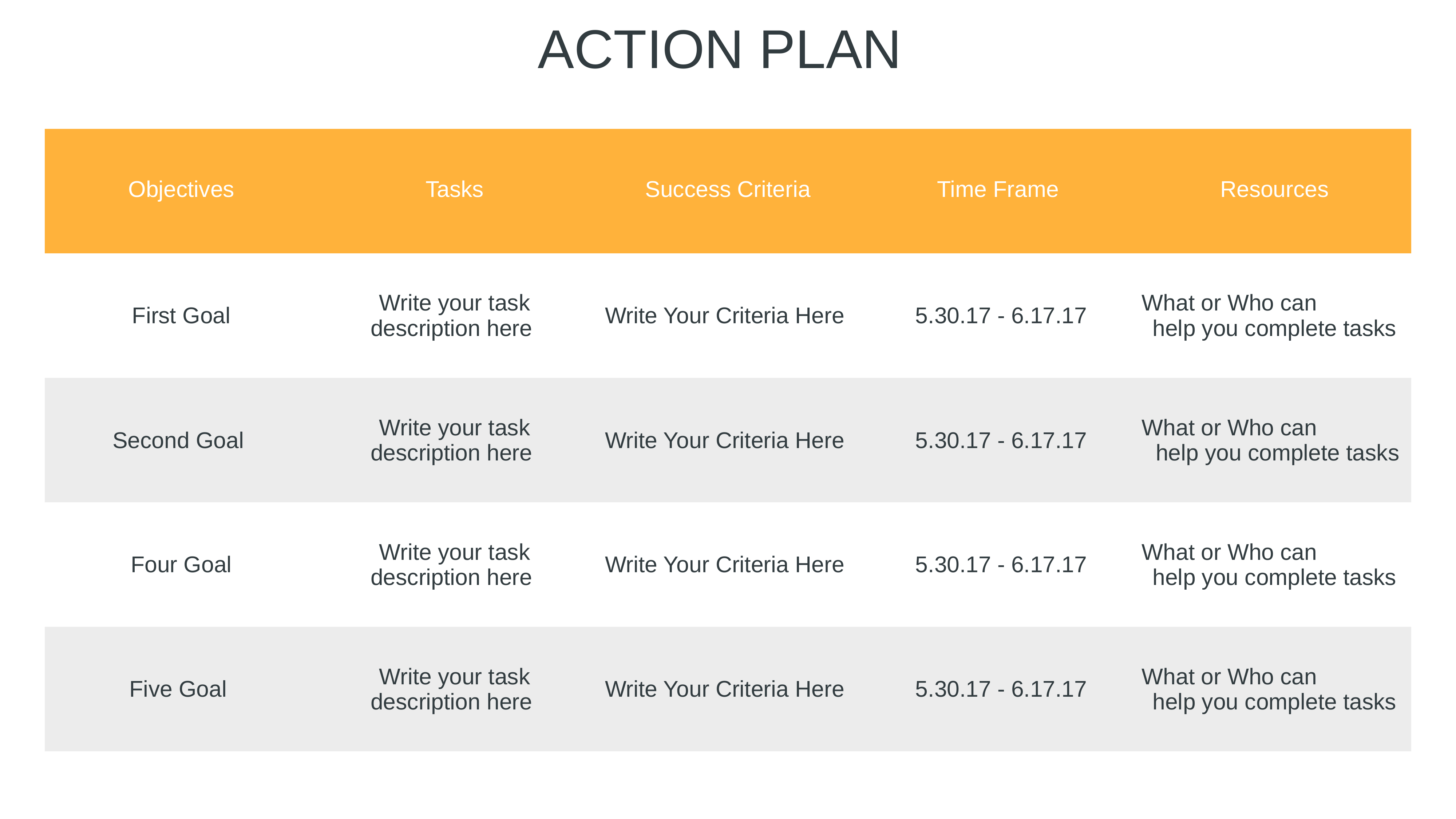

Action Plan
| Objectives | Tasks | Success Criteria | Time Frame | Resources |
| --- | --- | --- | --- | --- |
| First Goal | Write your task description here | Write Your Criteria Here | 5.30.17 - 6.17.17 | What or Who can help you complete tasks |
| Second Goal | Write your task description here | Write Your Criteria Here | 5.30.17 - 6.17.17 | What or Who can help you complete tasks |
| Four Goal | Write your task description here | Write Your Criteria Here | 5.30.17 - 6.17.17 | What or Who can help you complete tasks |
| Five Goal | Write your task description here | Write Your Criteria Here | 5.30.17 - 6.17.17 | What or Who can help you complete tasks |